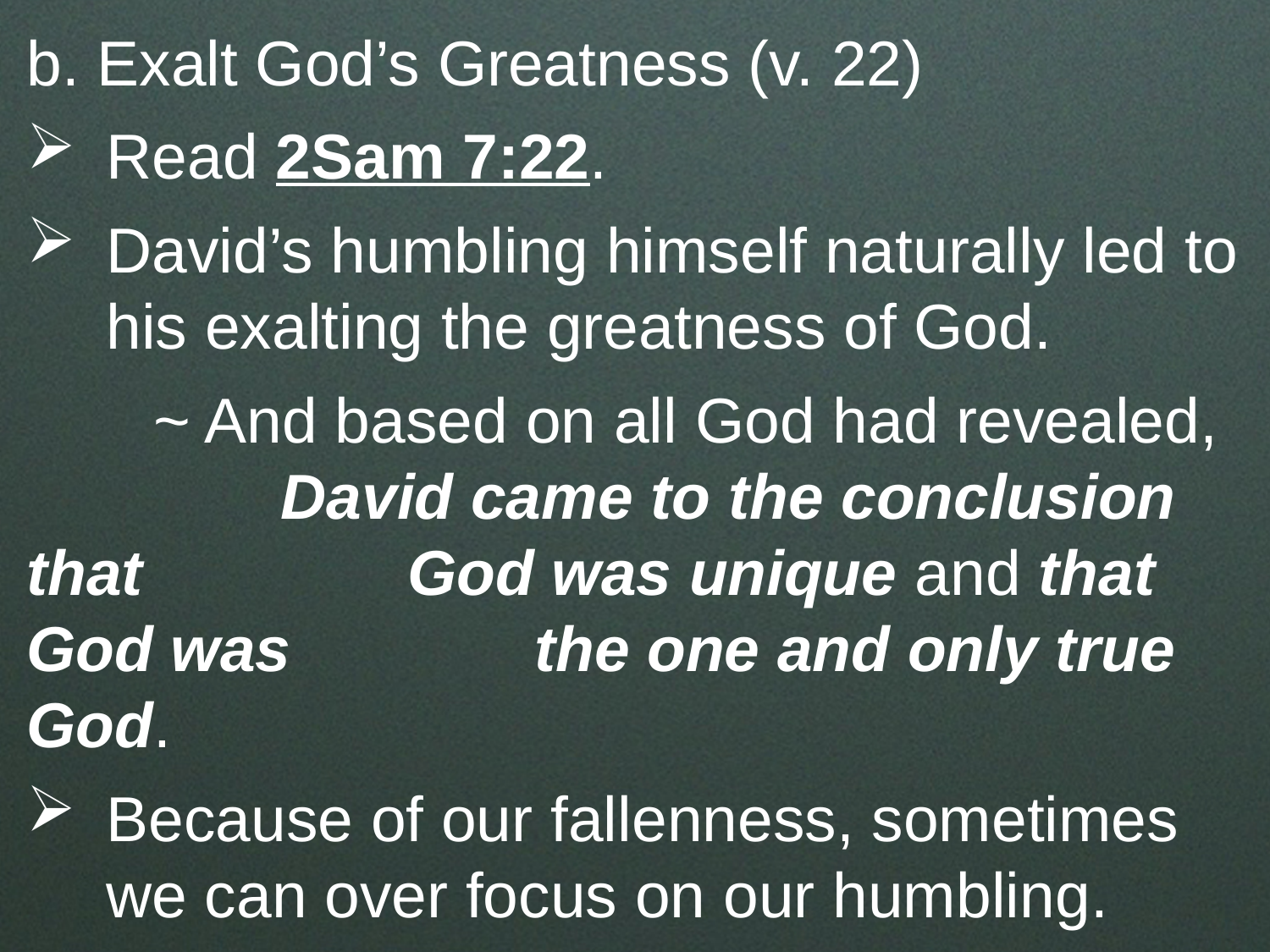

b. Exalt God’s Greatness (v. 22)
Read 2Sam 7:22.
David’s humbling himself naturally led to his exalting the greatness of God.
	~ And based on all God had revealed, 		David came to the conclusion that 		God was unique and that God was 		the one and only true God.
Because of our fallenness, sometimes we can over focus on our humbling.